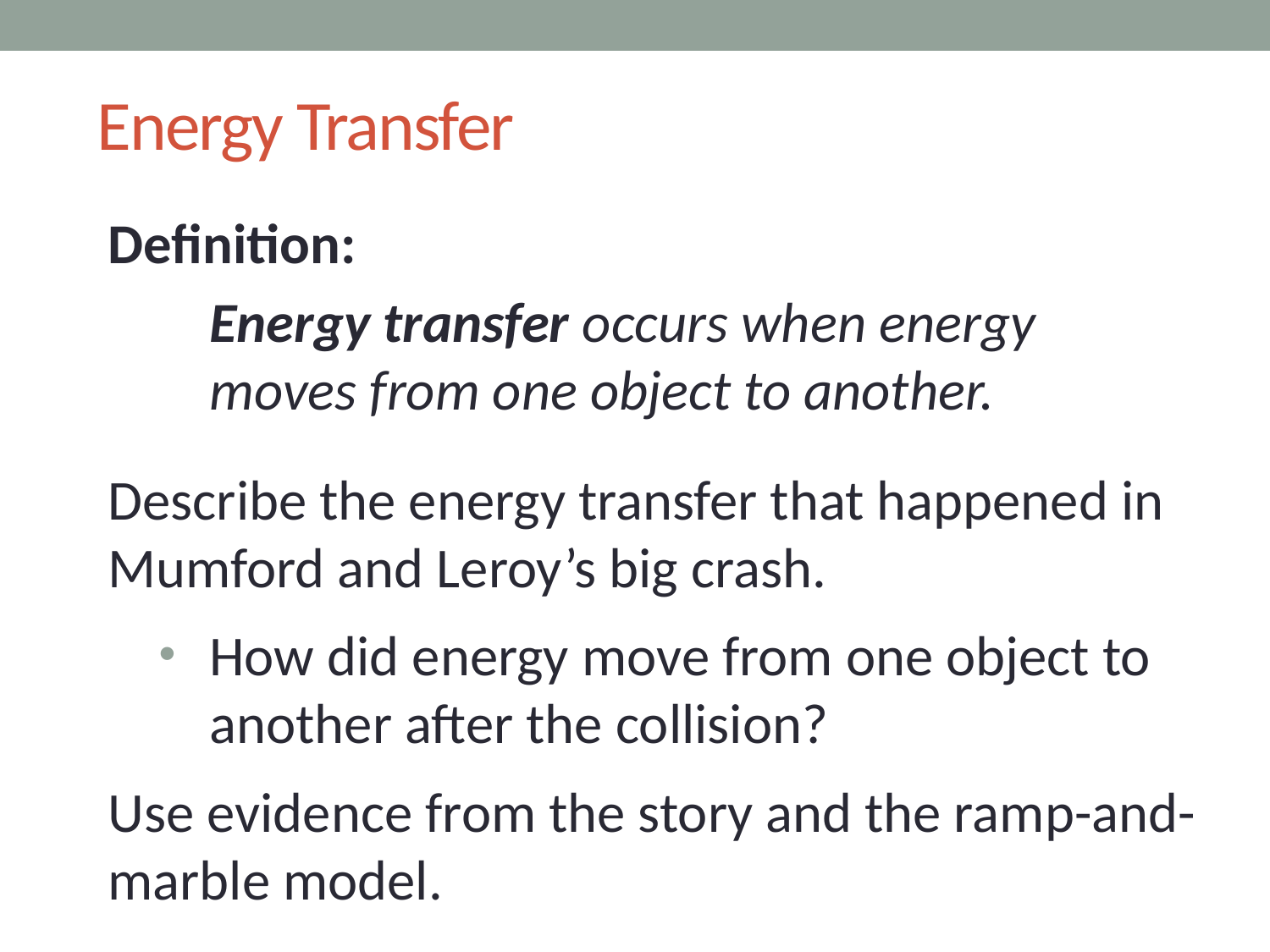

# Energy Transfer
Definition:
Energy transfer occurs when energy
moves from one object to another.
Describe the energy transfer that happened in Mumford and Leroy’s big crash.
How did energy move from one object to another after the collision?
Use evidence from the story and the ramp-and-marble model.